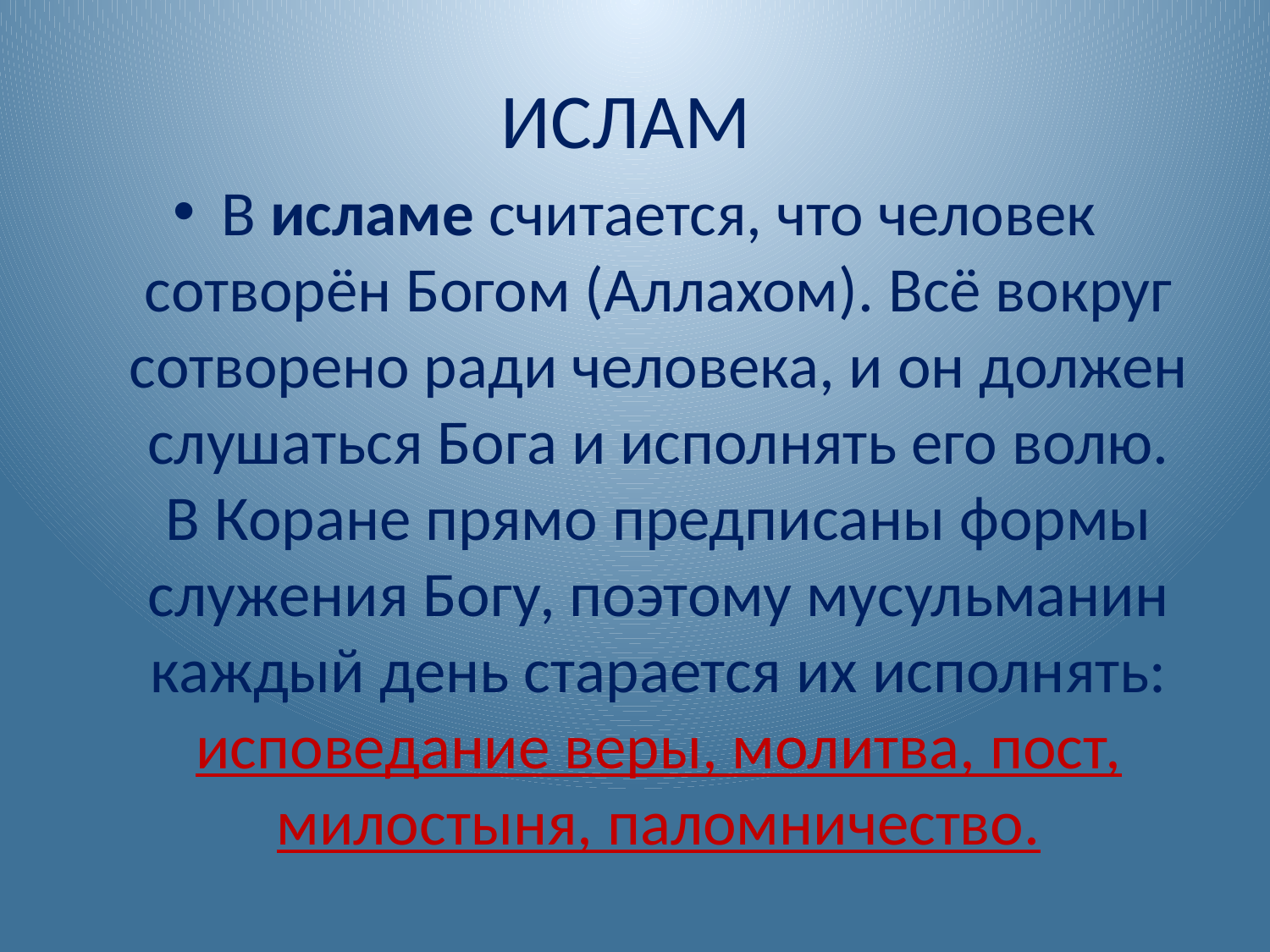

# ИСЛАМ
В исламе считается, что человек сотворён Богом (Аллахом). Всё вокруг сотворено ради человека, и он должен слушаться Бога и исполнять его волю. В Коране прямо предписаны формы служения Богу, поэтому мусульманин каждый день старается их исполнять: исповедание веры, молитва, пост, милостыня, паломничество.